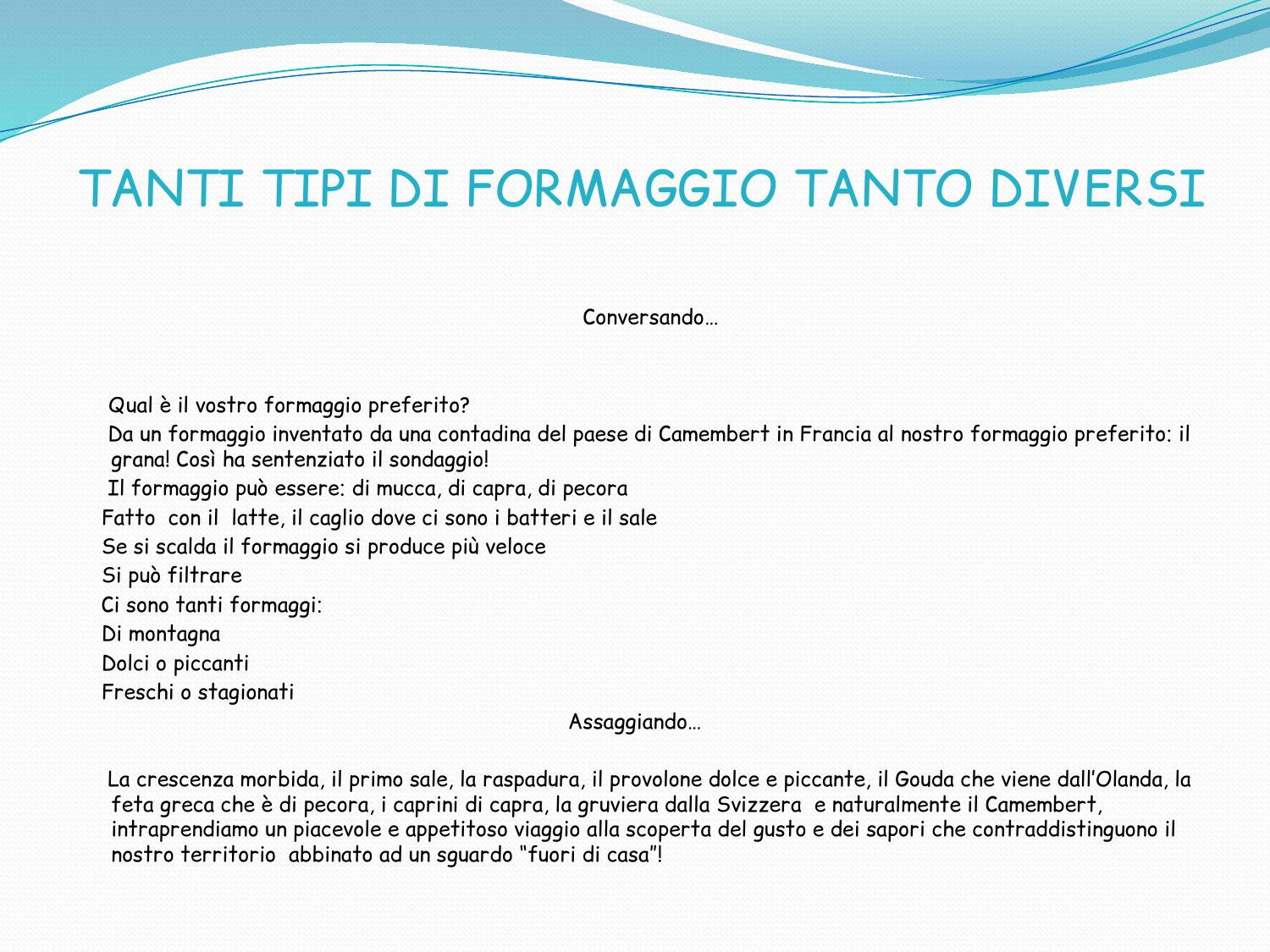

# TANTI TIPI DI FORMAGGIO TANTO DIVERSI

     Conversando…

     Qual è il vostro formaggio preferito?
     Da un formaggio inventato da una contadina del paese di Camembert in Francia al nostro formaggio preferito: il grana! Così ha sentenziato il sondaggio!
     Il formaggio può essere: di mucca, di capra, di pecora
    Fatto  con il  latte, il caglio dove ci sono i batteri e il sale
    Se si scalda il formaggio si produce più veloce
    Si può filtrare
    Ci sono tanti formaggi:
    Di montagna
    Dolci o piccanti
    Freschi o stagionati
Assaggiando…

     La crescenza morbida, il primo sale, la raspadura, il provolone dolce e piccante, il Gouda che viene dall’Olanda, la feta greca che è di pecora, i caprini di capra, la gruviera dalla Svizzera  e naturalmente il Camembert, intraprendiamo un piacevole e appetitoso viaggio alla scoperta del gusto e dei sapori che contraddistinguono il nostro territorio  abbinato ad un sguardo “fuori di casa”!